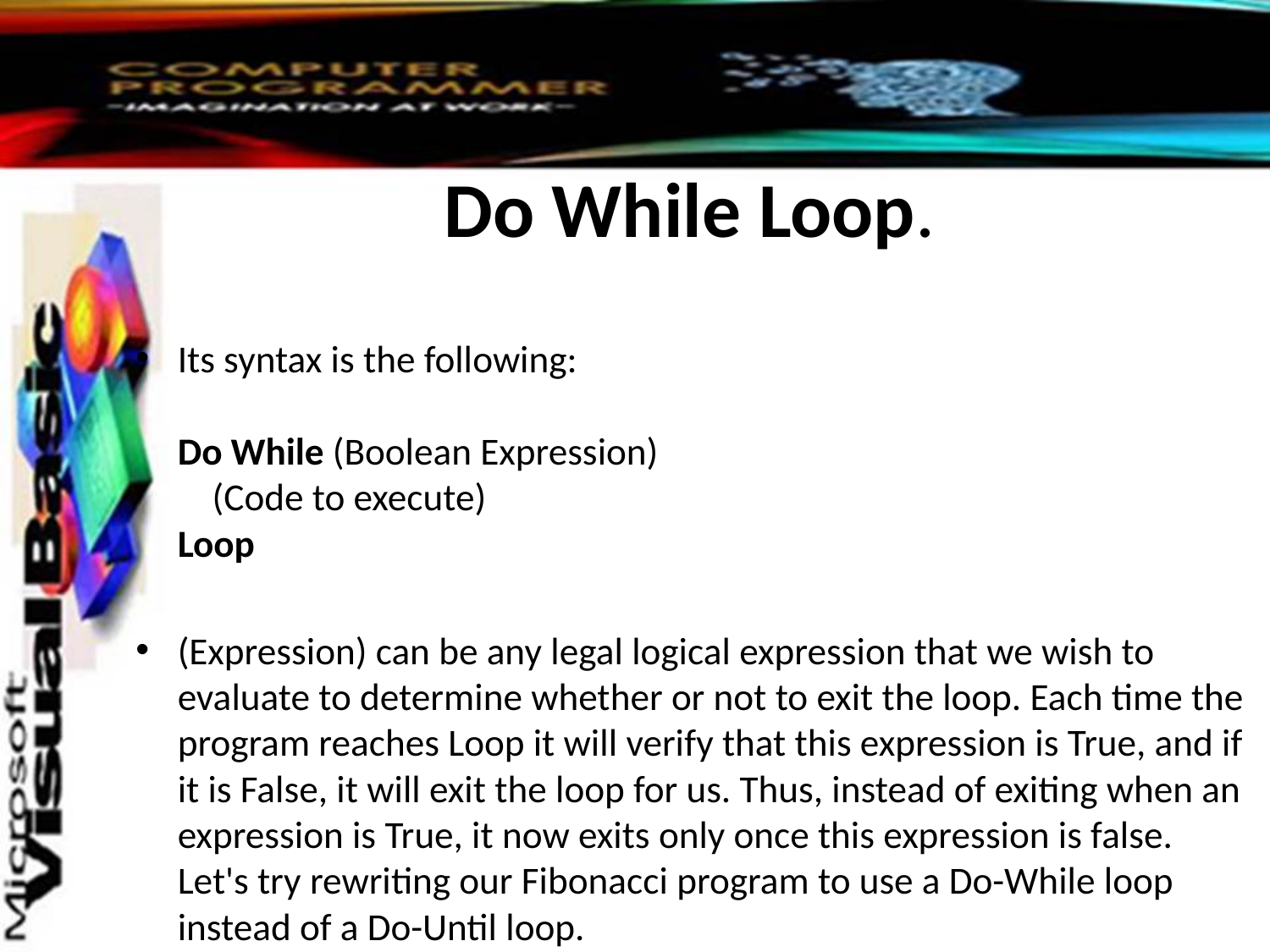

# Do While Loop.
Its syntax is the following:
Do While (Boolean Expression)
    (Code to execute)
Loop

(Expression) can be any legal logical expression that we wish to evaluate to determine whether or not to exit the loop. Each time the program reaches Loop it will verify that this expression is True, and if it is False, it will exit the loop for us. Thus, instead of exiting when an expression is True, it now exits only once this expression is false. Let's try rewriting our Fibonacci program to use a Do-While loop instead of a Do-Until loop.